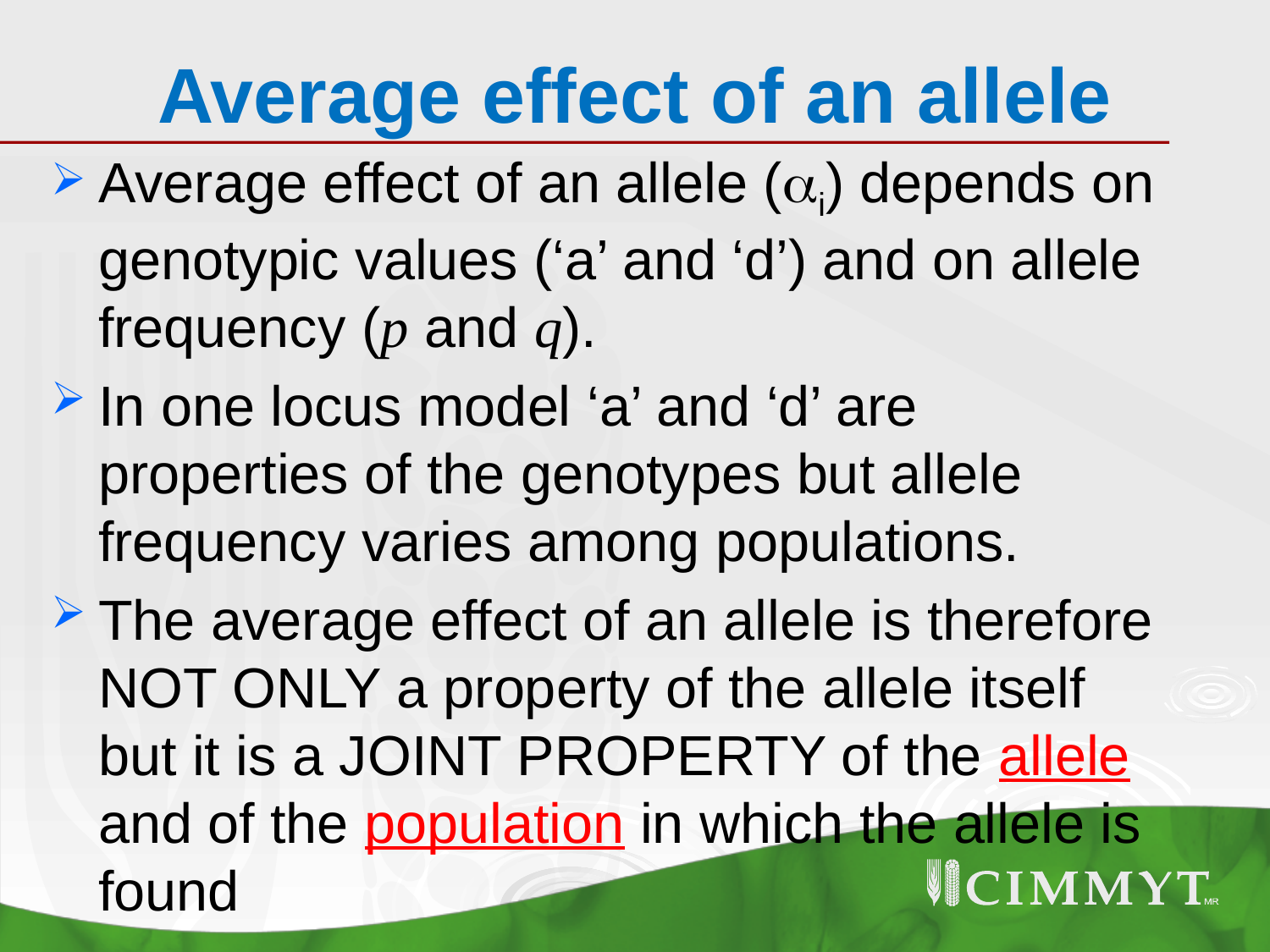

# Average effect of an allele
Average effect of an allele (αi) depends on genotypic values (‘a’ and ‘d’) and on allele frequency (p and q).
In one locus model ‘a’ and ‘d’ are properties of the genotypes but allele frequency varies among populations.
The average effect of an allele is therefore NOT ONLY a property of the allele itself but it is a JOINT PROPERTY of the allele and of the population in which the allele is found